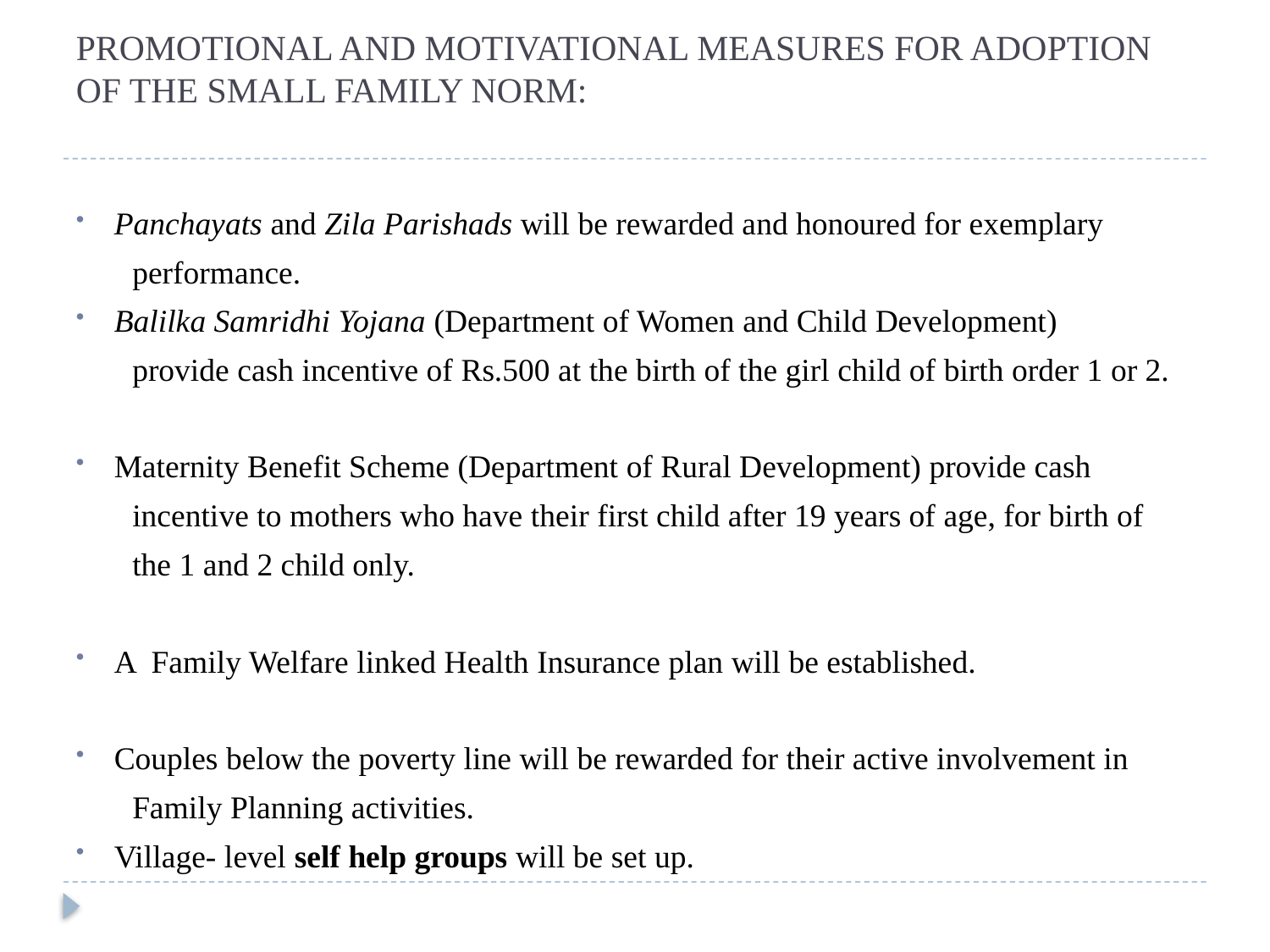

# PROMOTIONAL AND MOTIVATIONAL MEASURES FOR ADOPTION OF THE SMALL FAMILY NORM:

Panchayats and Zila Parishads will be rewarded and honoured for exemplary
       performance.
Balilka Samridhi Yojana (Department of Women and Child Development)
       provide cash incentive of Rs.500 at the birth of the girl child of birth order 1 or 2.

Maternity Benefit Scheme (Department of Rural Development) provide cash
       incentive to mothers who have their first child after 19 years of age, for birth of
       the 1 and 2 child only.

A  Family Welfare linked Health Insurance plan will be established.

Couples below the poverty line will be rewarded for their active involvement in
       Family Planning activities.
Village- level self help groups will be set up.